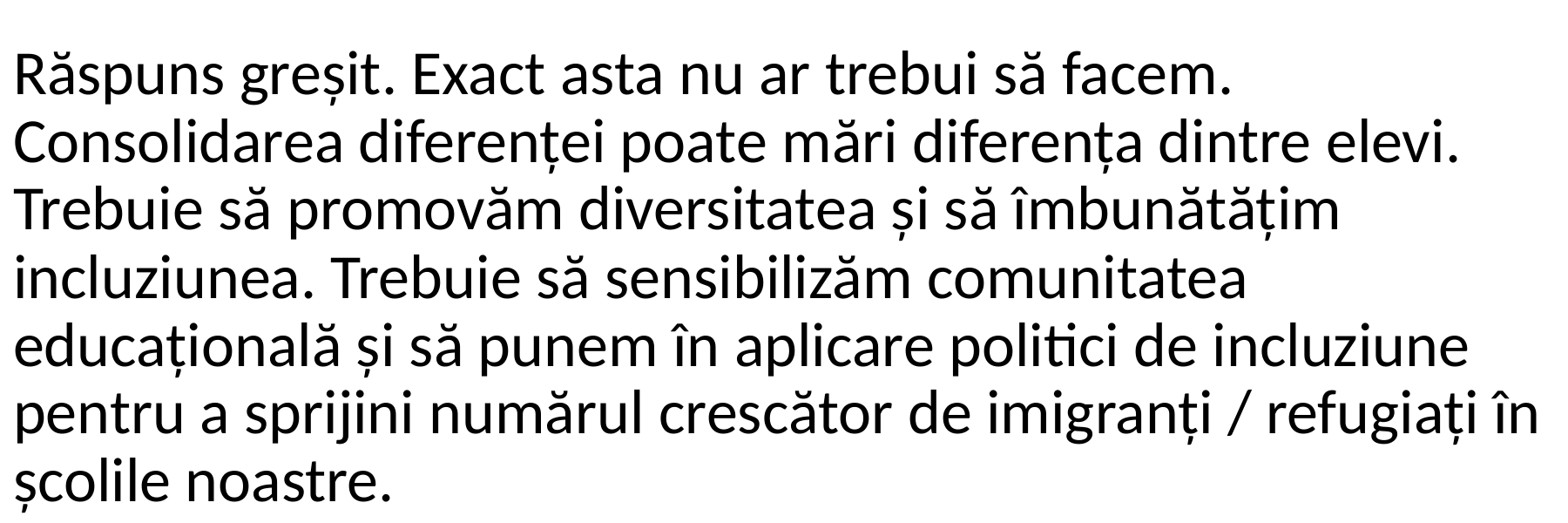

Răspuns greșit. Exact asta nu ar trebui să facem. Consolidarea diferenței poate mări diferența dintre elevi. Trebuie să promovăm diversitatea și să îmbunătățim incluziunea. Trebuie să sensibilizăm comunitatea educațională și să punem în aplicare politici de incluziune pentru a sprijini numărul crescător de imigranți / refugiați în școlile noastre.